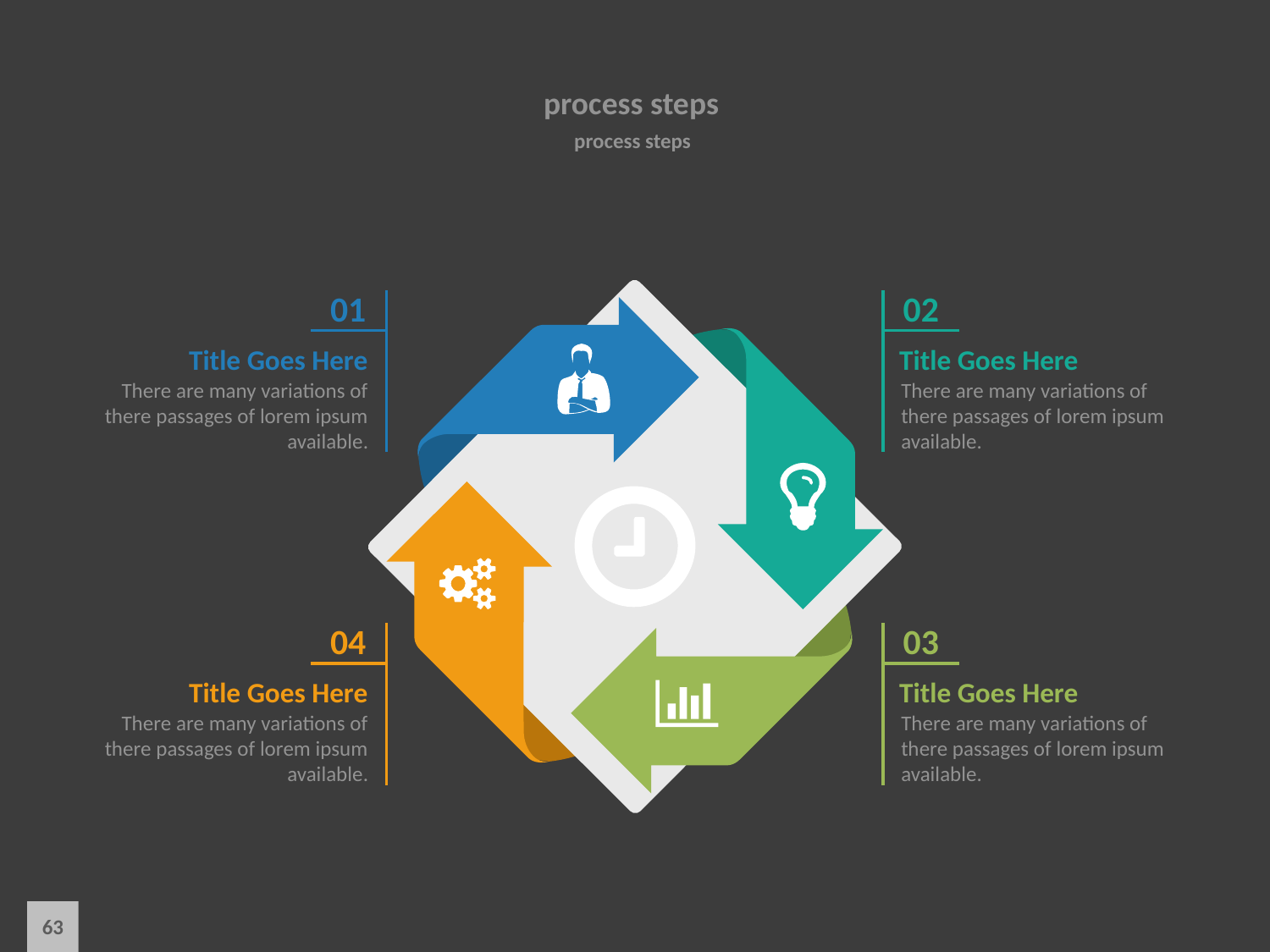

# process steps
process steps
01
02

Title Goes Here

There are many variations of there passages of lorem ipsum available.
Title Goes Here

There are many variations of there passages of lorem ipsum available.

04
03

Title Goes Here

There are many variations of there passages of lorem ipsum available.
Title Goes Here

There are many variations of there passages of lorem ipsum available.